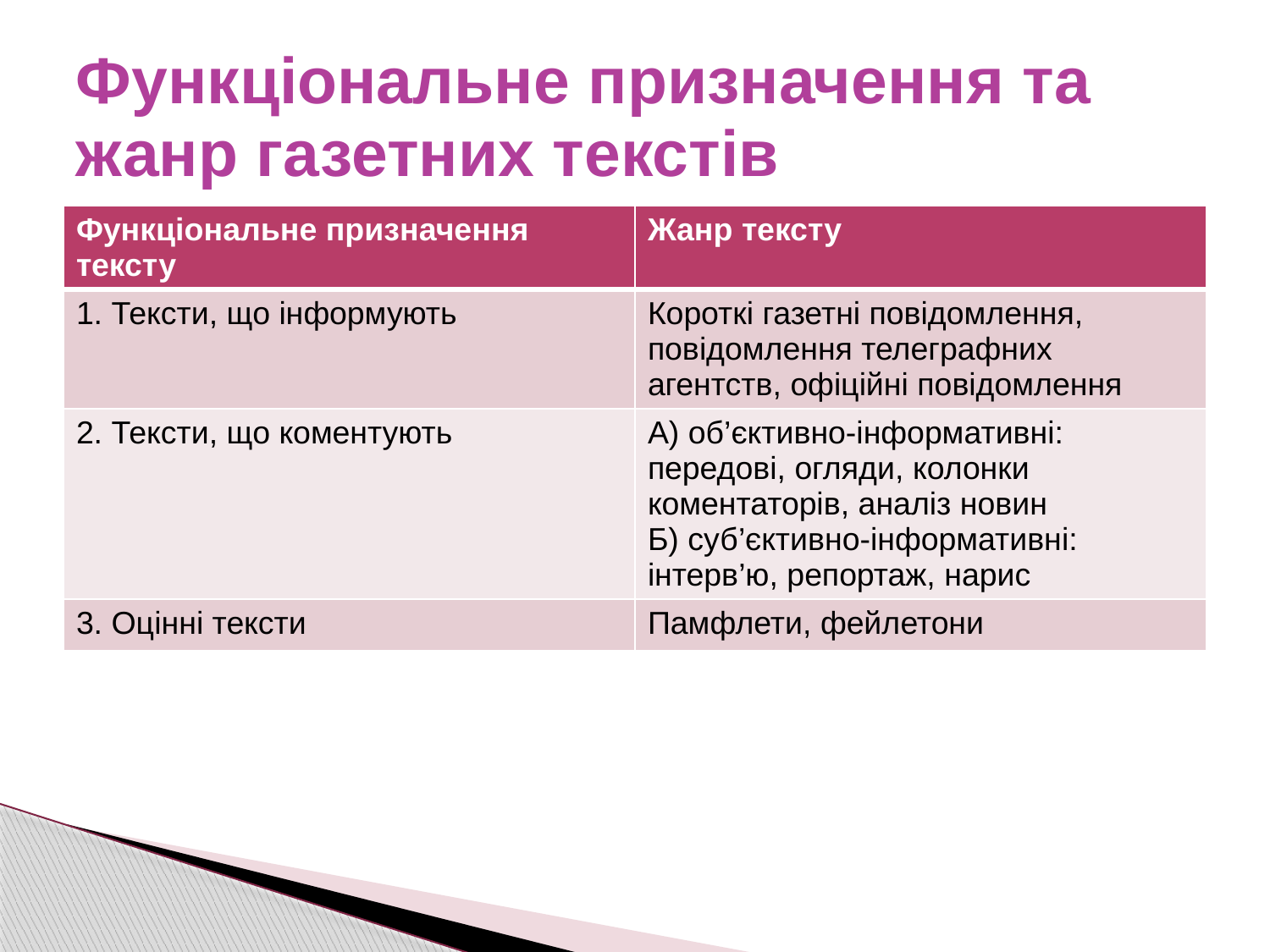

# Функціональне призначення та жанр газетних текстів
| Функціональне призначення тексту | Жанр тексту |
| --- | --- |
| 1. Тексти, що інформують | Короткі газетні повідомлення, повідомлення телеграфних агентств, офіційні повідомлення |
| 2. Тексти, що коментують | А) об’єктивно-інформативні: передові, огляди, колонки коментаторів, аналіз новин Б) суб’єктивно-інформативні: інтерв’ю, репортаж, нарис |
| 3. Оцінні тексти | Памфлети, фейлетони |